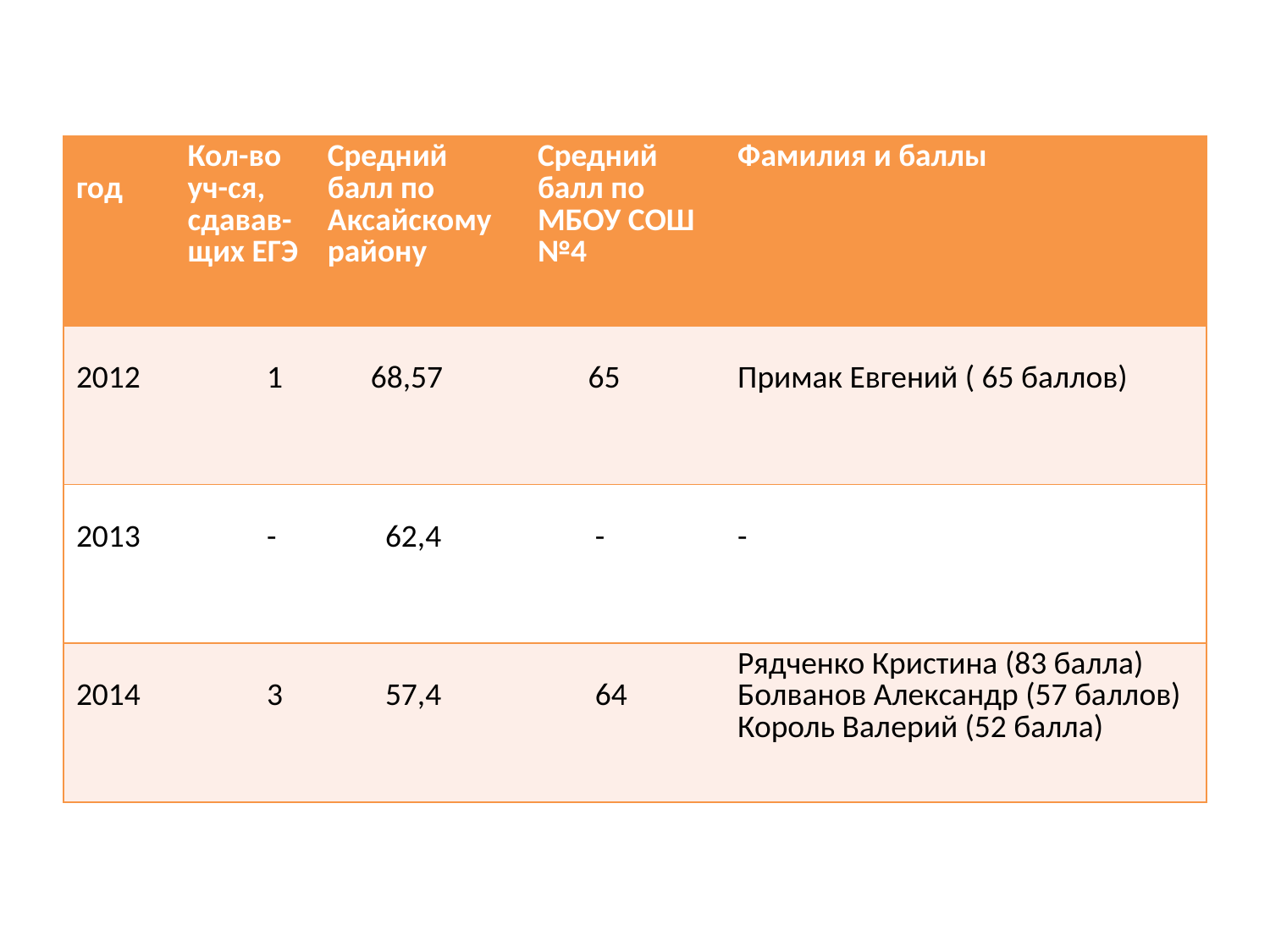

#
| год | Кол-во уч-ся, сдавав-щих ЕГЭ | Средний балл по Аксайскому району | Средний балл по МБОУ СОШ №4 | Фамилия и баллы |
| --- | --- | --- | --- | --- |
| 2012 | 1 | 68,57 | 65 | Примак Евгений ( 65 баллов) |
| 2013 | - | 62,4 | - | - |
| 2014 | 3 | 57,4 | 64 | Рядченко Кристина (83 балла) Болванов Александр (57 баллов) Король Валерий (52 балла) |